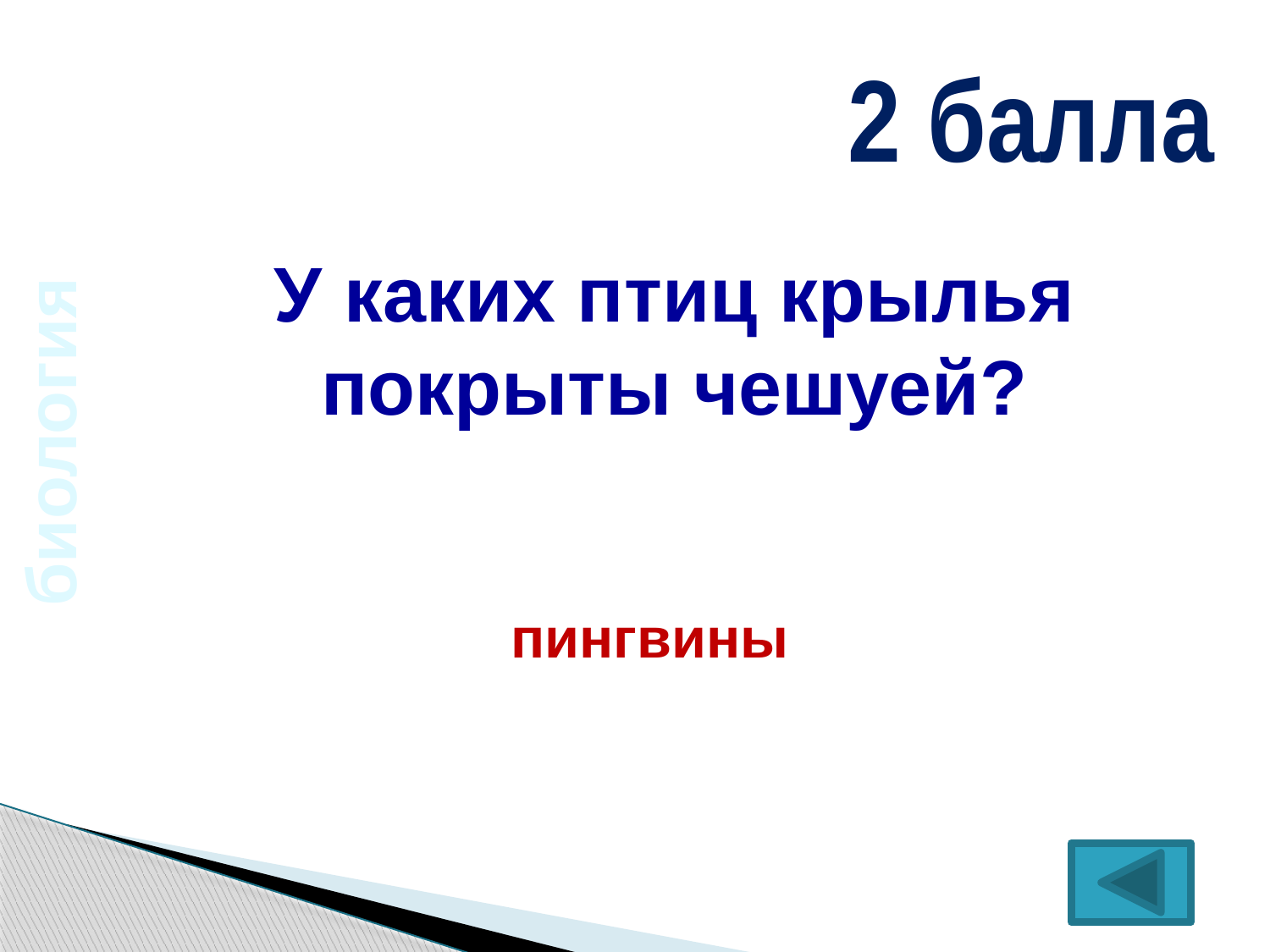

2 балла
У каких птиц крылья покрыты чешуей?
биология
пингвины